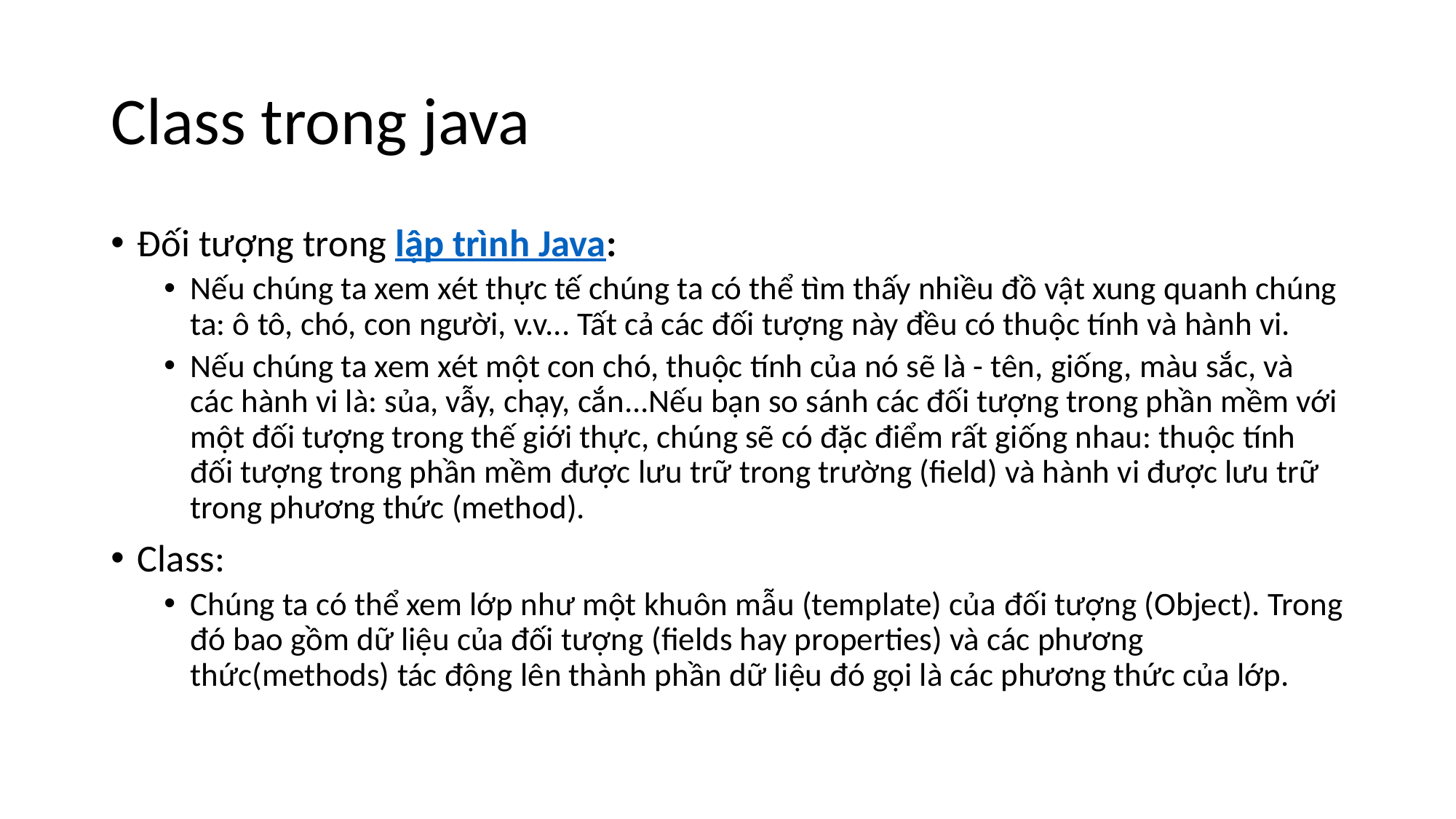

# Class trong java
Đối tượng trong lập trình Java:
Nếu chúng ta xem xét thực tế chúng ta có thể tìm thấy nhiều đồ vật xung quanh chúng ta: ô tô, chó, con người, v.v... Tất cả các đối tượng này đều có thuộc tính và hành vi.
Nếu chúng ta xem xét một con chó, thuộc tính của nó sẽ là - tên, giống, màu sắc, và các hành vi là: sủa, vẫy, chạy, cắn...Nếu bạn so sánh các đối tượng trong phần mềm với một đối tượng trong thế giới thực, chúng sẽ có đặc điểm rất giống nhau: thuộc tính đối tượng trong phần mềm được lưu trữ trong trường (field) và hành vi được lưu trữ trong phương thức (method).
Class:
Chúng ta có thể xem lớp như một khuôn mẫu (template) của đối tượng (Object). Trong đó bao gồm dữ liệu của đối tượng (fields hay properties) và các phương thức(methods) tác động lên thành phần dữ liệu đó gọi là các phương thức của lớp.